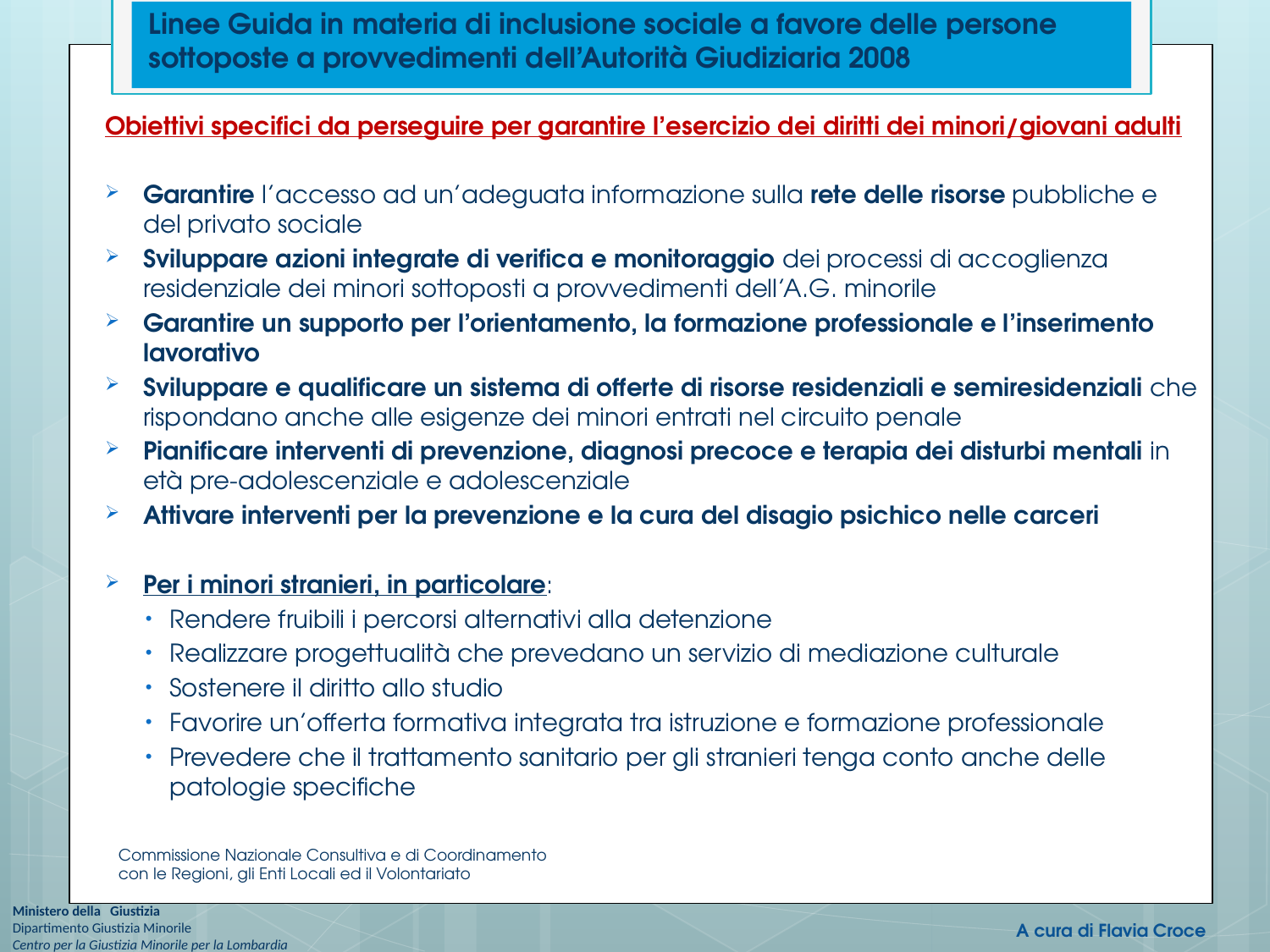

Linee Guida in materia di inclusione sociale a favore delle persone sottoposte a provvedimenti dell’Autorità Giudiziaria 2008
Obiettivi specifici da perseguire per garantire l’esercizio dei diritti dei minori/giovani adulti

Garantire l’accesso ad un’adeguata informazione sulla rete delle risorse pubbliche e del privato sociale
Sviluppare azioni integrate di verifica e monitoraggio dei processi di accoglienza residenziale dei minori sottoposti a provvedimenti dell’A.G. minorile
Garantire un supporto per l’orientamento, la formazione professionale e l’inserimento lavorativo
Sviluppare e qualificare un sistema di offerte di risorse residenziali e semiresidenziali che rispondano anche alle esigenze dei minori entrati nel circuito penale
Pianificare interventi di prevenzione, diagnosi precoce e terapia dei disturbi mentali in età pre-adolescenziale e adolescenziale
Attivare interventi per la prevenzione e la cura del disagio psichico nelle carceri

Per i minori stranieri, in particolare:
Rendere fruibili i percorsi alternativi alla detenzione
Realizzare progettualità che prevedano un servizio di mediazione culturale
Sostenere il diritto allo studio
Favorire un’offerta formativa integrata tra istruzione e formazione professionale
Prevedere che il trattamento sanitario per gli stranieri tenga conto anche delle patologie specifiche
Commissione Nazionale Consultiva e di Coordinamento
con le Regioni, gli Enti Locali ed il Volontariato
Ministero della   Giustizia
Dipartimento Giustizia Minorile
Centro per la Giustizia Minorile per la Lombardia
A cura di Flavia Croce